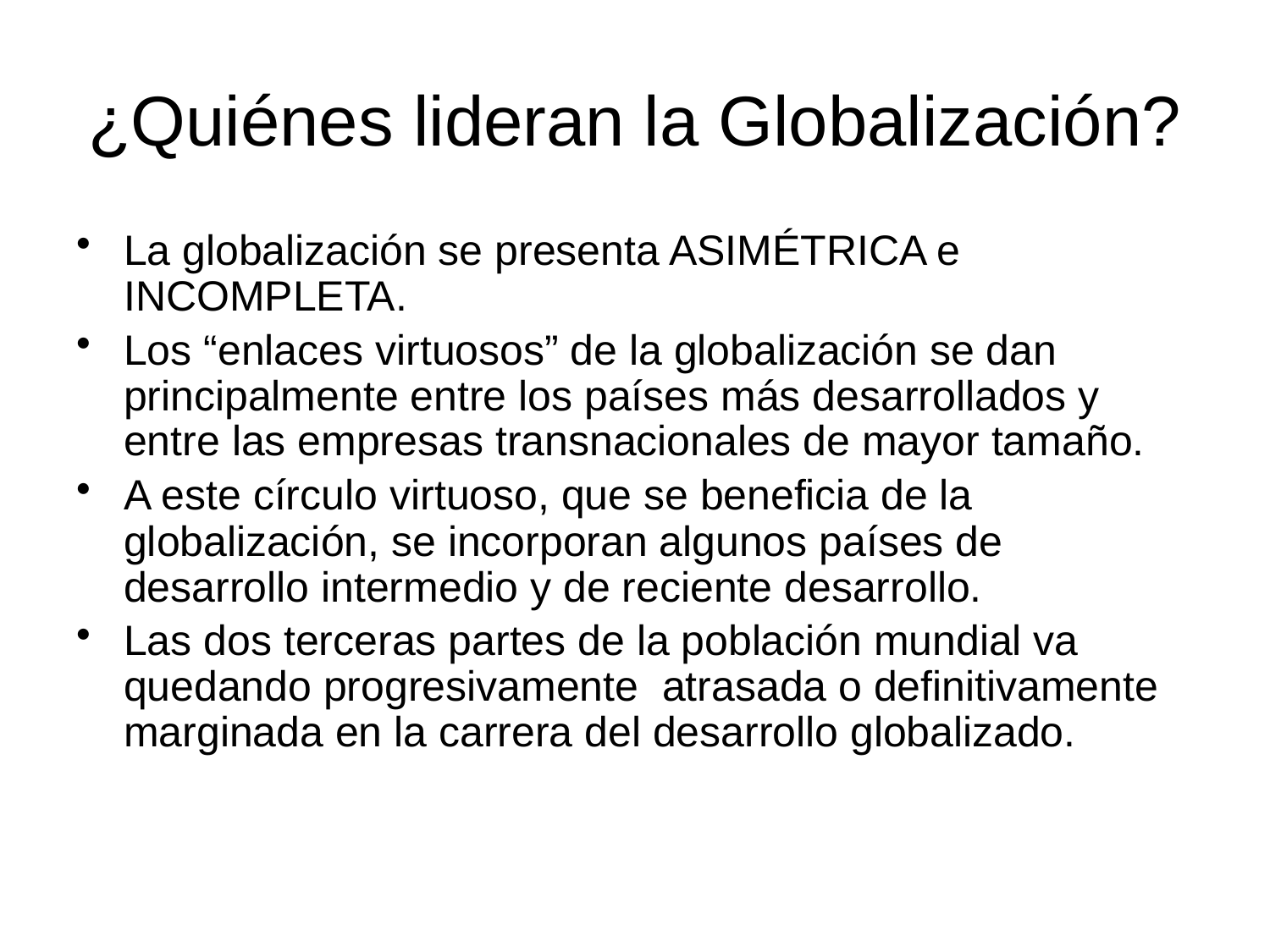

# ¿Quiénes lideran la Globalización?
La globalización se presenta ASIMÉTRICA e INCOMPLETA.
Los “enlaces virtuosos” de la globalización se dan principalmente entre los países más desarrollados y entre las empresas transnacionales de mayor tamaño.
A este círculo virtuoso, que se beneficia de la globalización, se incorporan algunos países de desarrollo intermedio y de reciente desarrollo.
Las dos terceras partes de la población mundial va quedando progresivamente  atrasada o definitivamente marginada en la carrera del desarrollo globalizado.